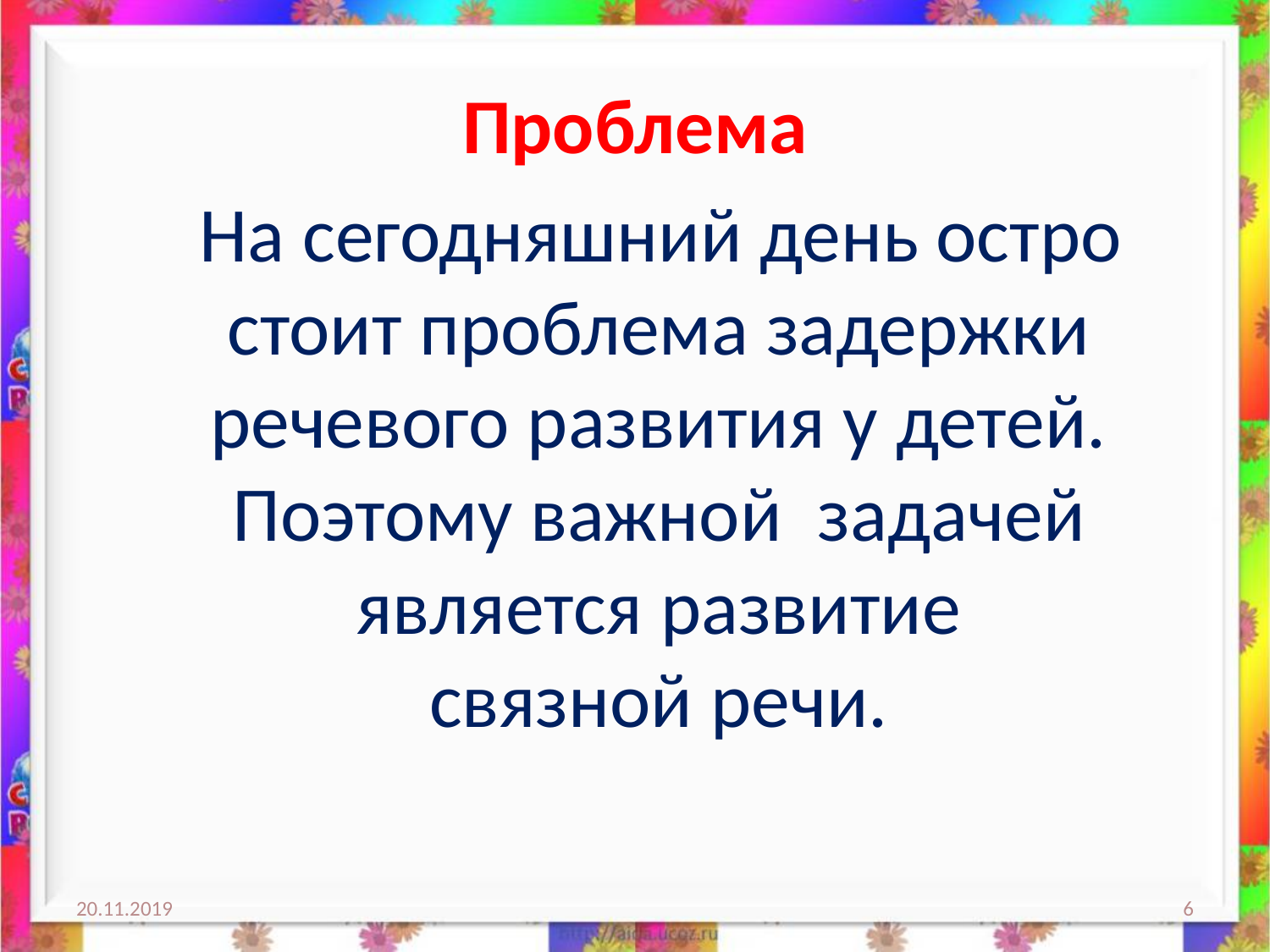

Проблема
   На сегодняшний день остро стоит проблема задержки речевого развития у детей. Поэтому важной  задачей является развитие связной речи.

20.11.2019
6